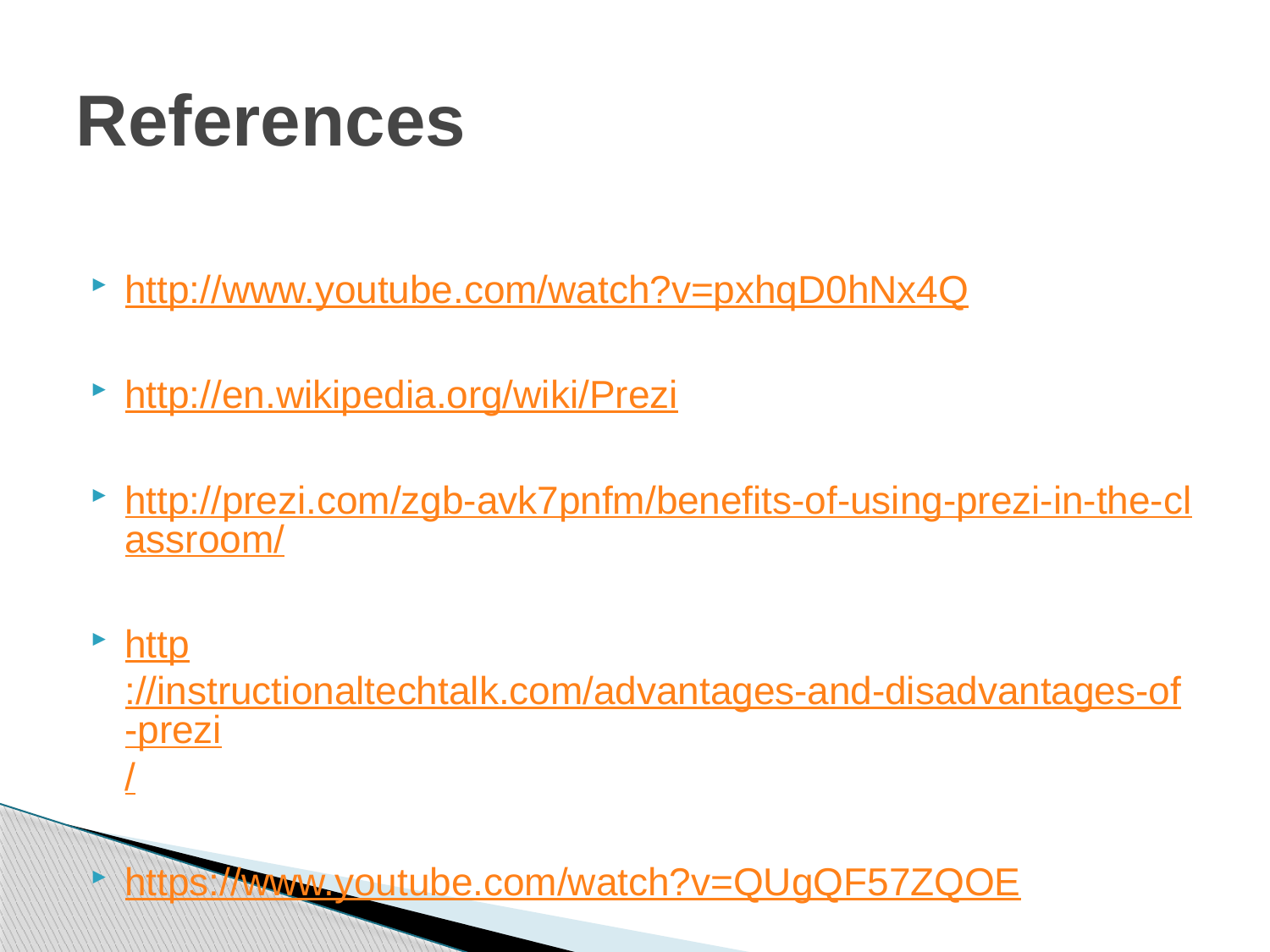

# References

http://www.youtube.com/watch?v=pxhqD0hNx4Q

http://en.wikipedia.org/wiki/Prezi

http://prezi.com/zgb-avk7pnfm/benefits-of-using-prezi-in-the-classroom/

http://instructionaltechtalk.com/advantages-and-disadvantages-of-prezi/

https://www.youtube.com/watch?v=QUgQF57ZQOE